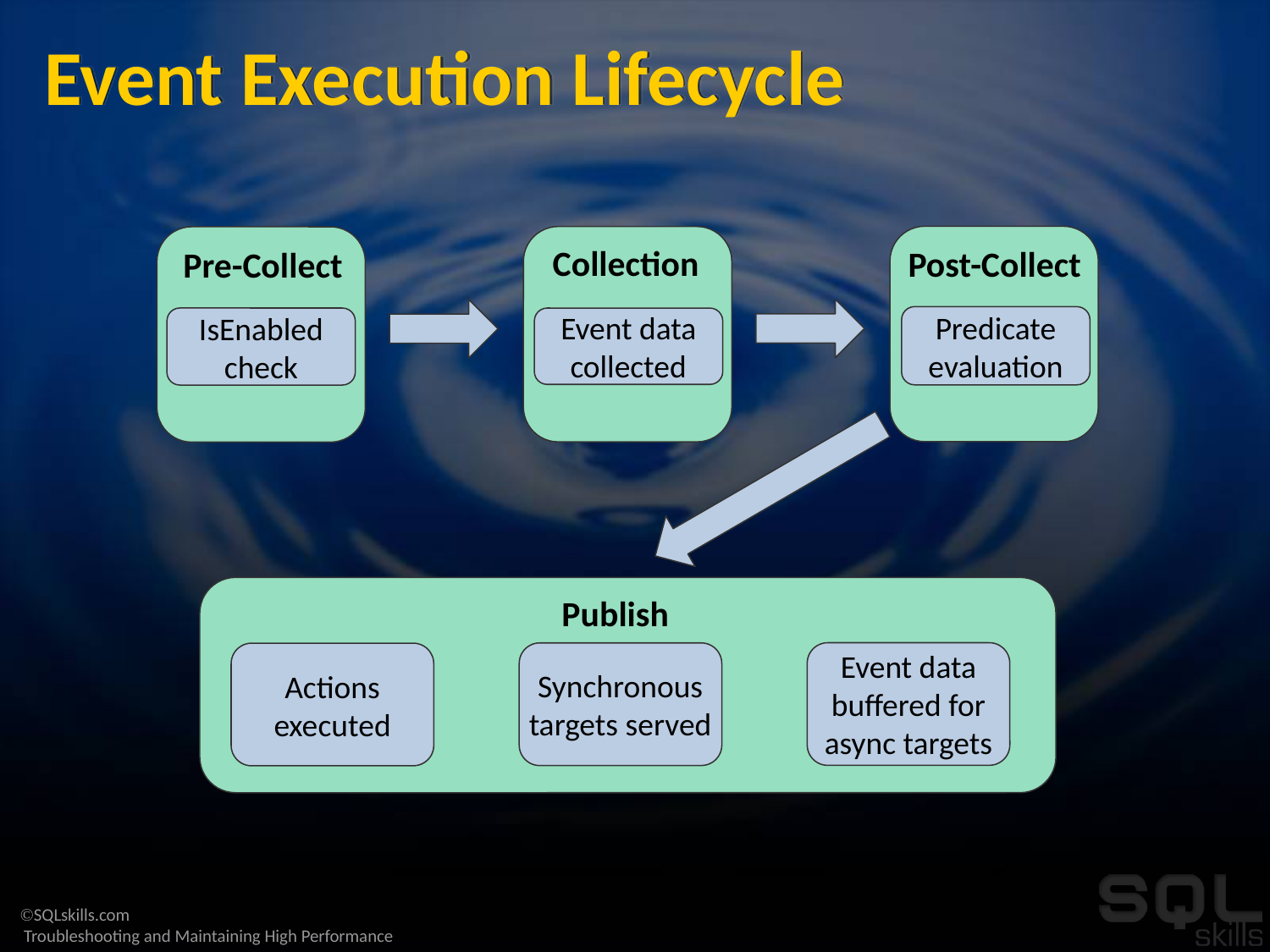

# Event Execution Lifecycle

Collection
Post-Collect
Pre-Collect

Predicate
evaluation
IsEnabled
check
Event data
collected

Publish
Event data
buffered for
async targets
Synchronous
targets served
Actions
executed